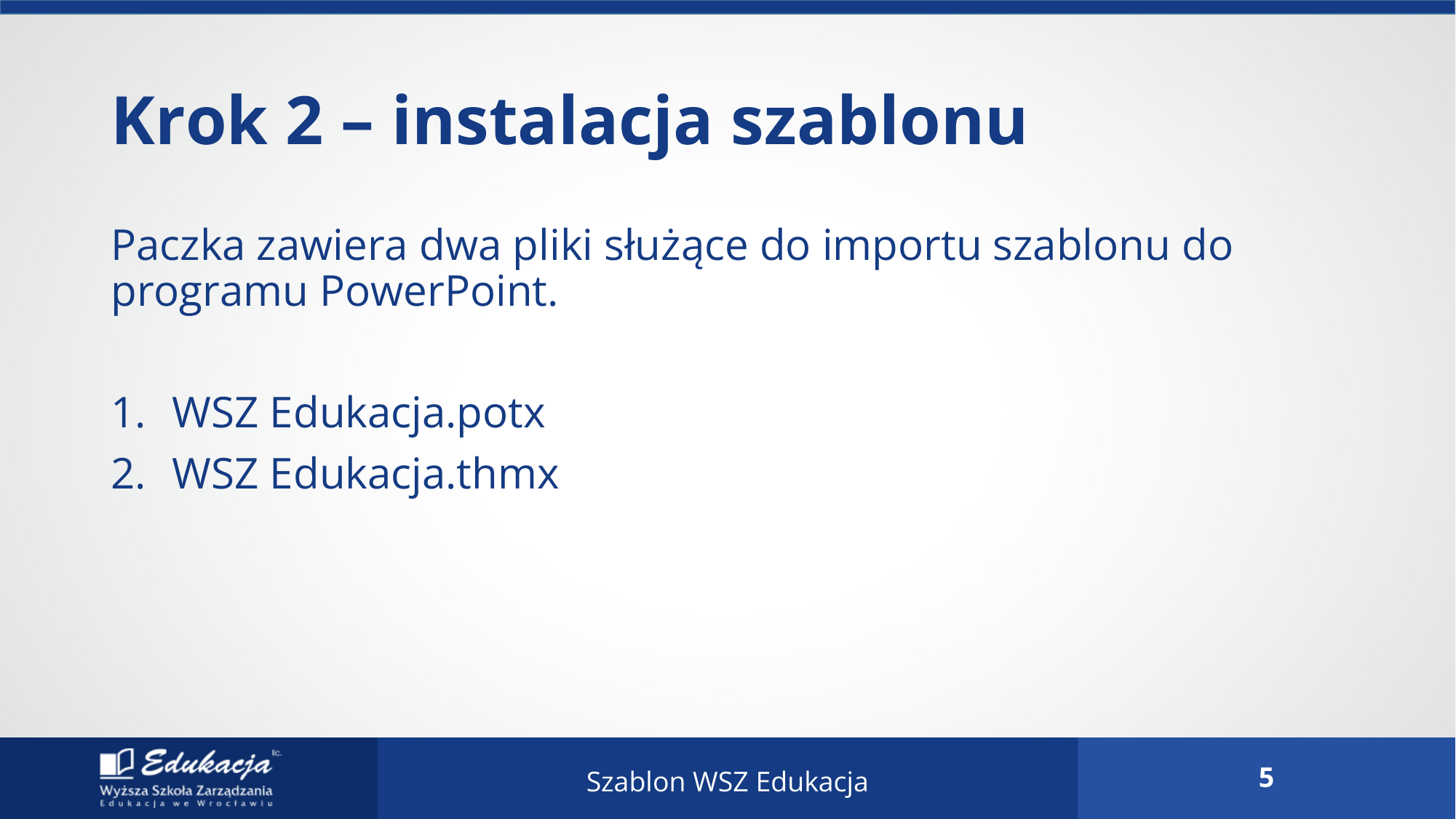

# Krok 2 – instalacja szablonu
Paczka zawiera dwa pliki służące do importu szablonu do programu PowerPoint.

WSZ Edukacja.potx
WSZ Edukacja.thmx
Szablon WSZ Edukacja